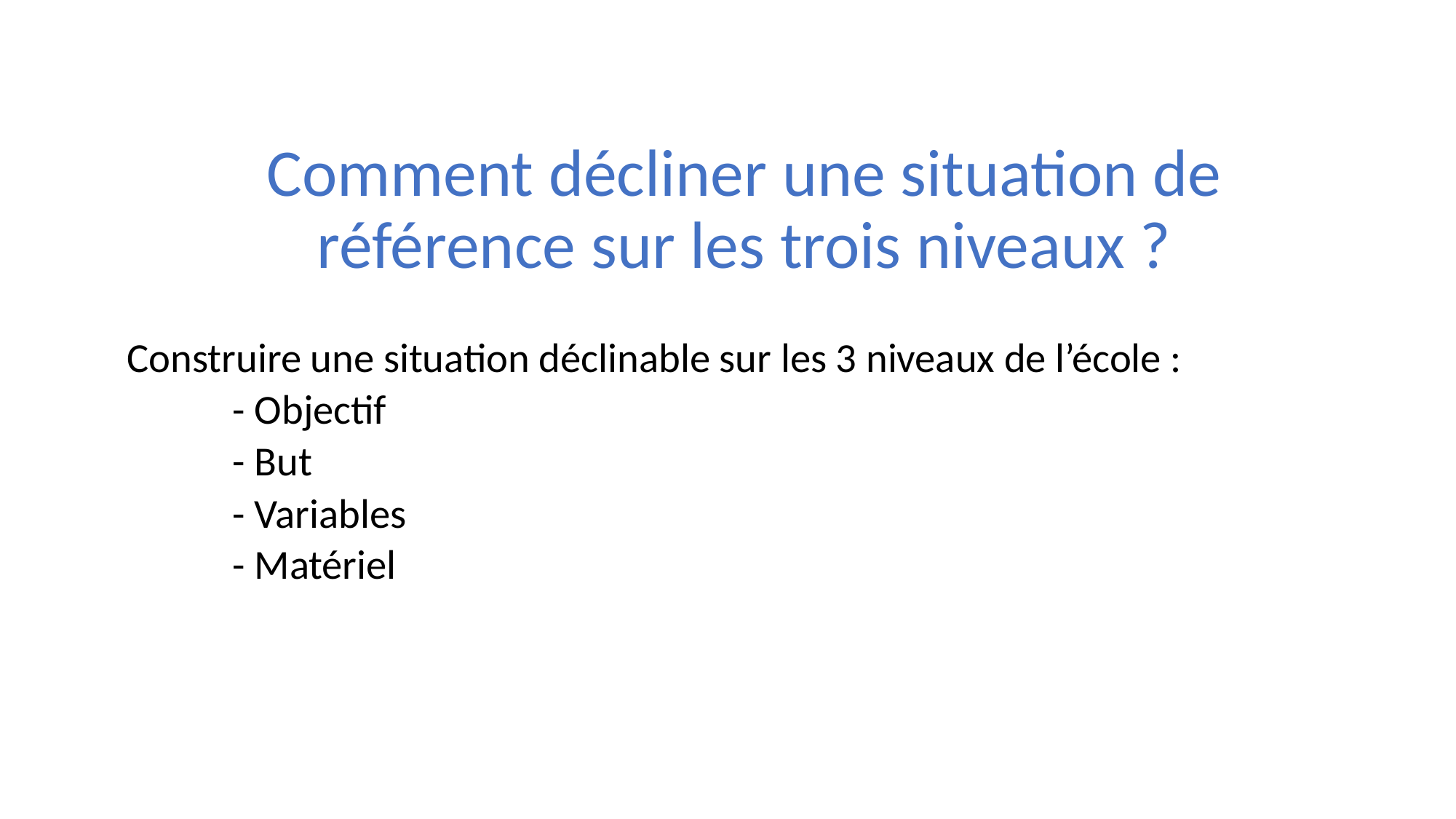

Comment décliner une situation de référence sur les trois niveaux ?
Construire une situation déclinable sur les 3 niveaux de l’école :
- Objectif
- But
- Variables
- Matériel